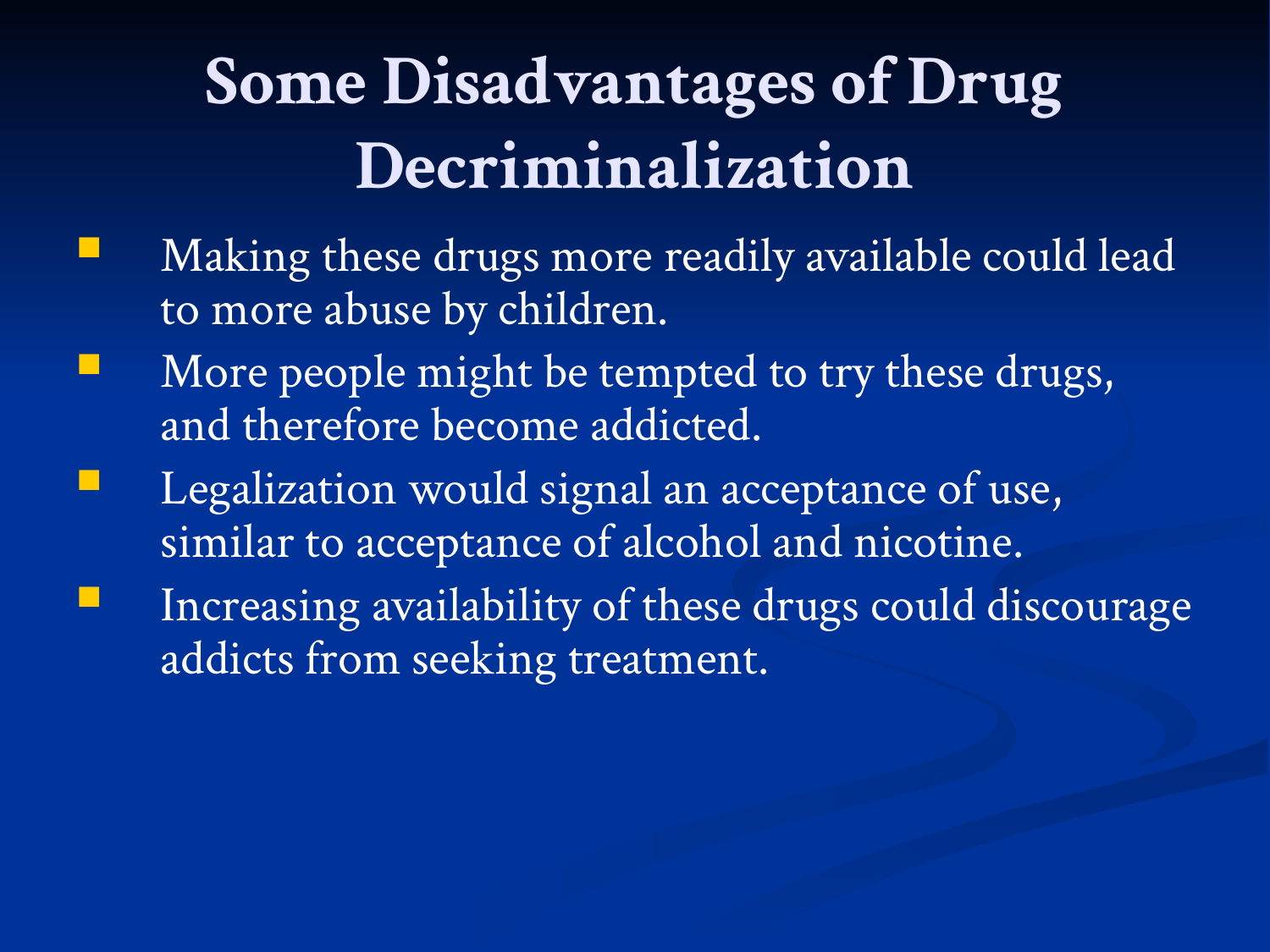

# Some Disadvantages of Drug Decriminalization
Making these drugs more readily available could lead to more abuse by children.
More people might be tempted to try these drugs, and therefore become addicted.
Legalization would signal an acceptance of use, similar to acceptance of alcohol and nicotine.
Increasing availability of these drugs could discourage addicts from seeking treatment.